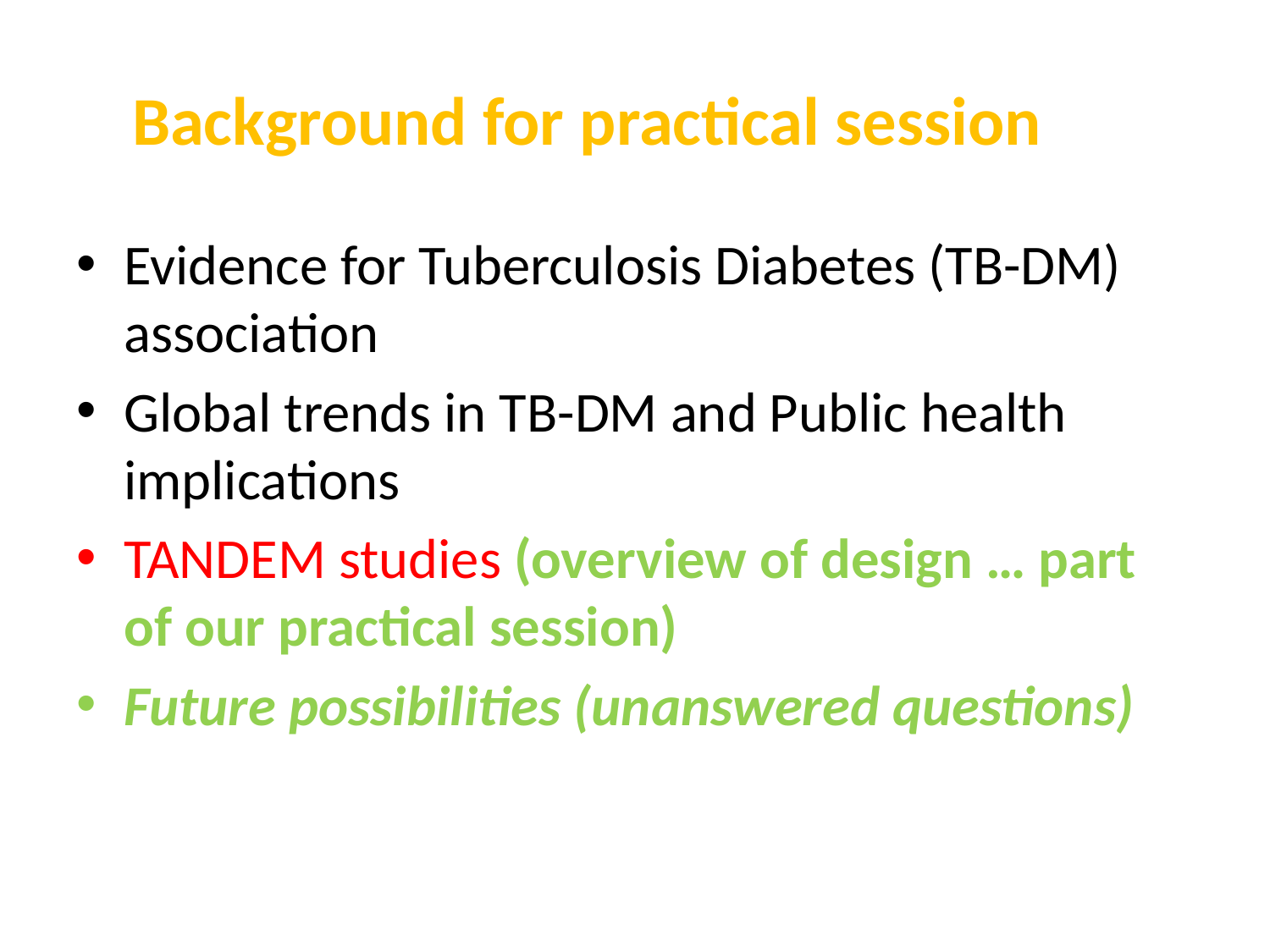

# Background for practical session
Evidence for Tuberculosis Diabetes (TB-DM) association
Global trends in TB-DM and Public health implications
TANDEM studies (overview of design … part of our practical session)
Future possibilities (unanswered questions)